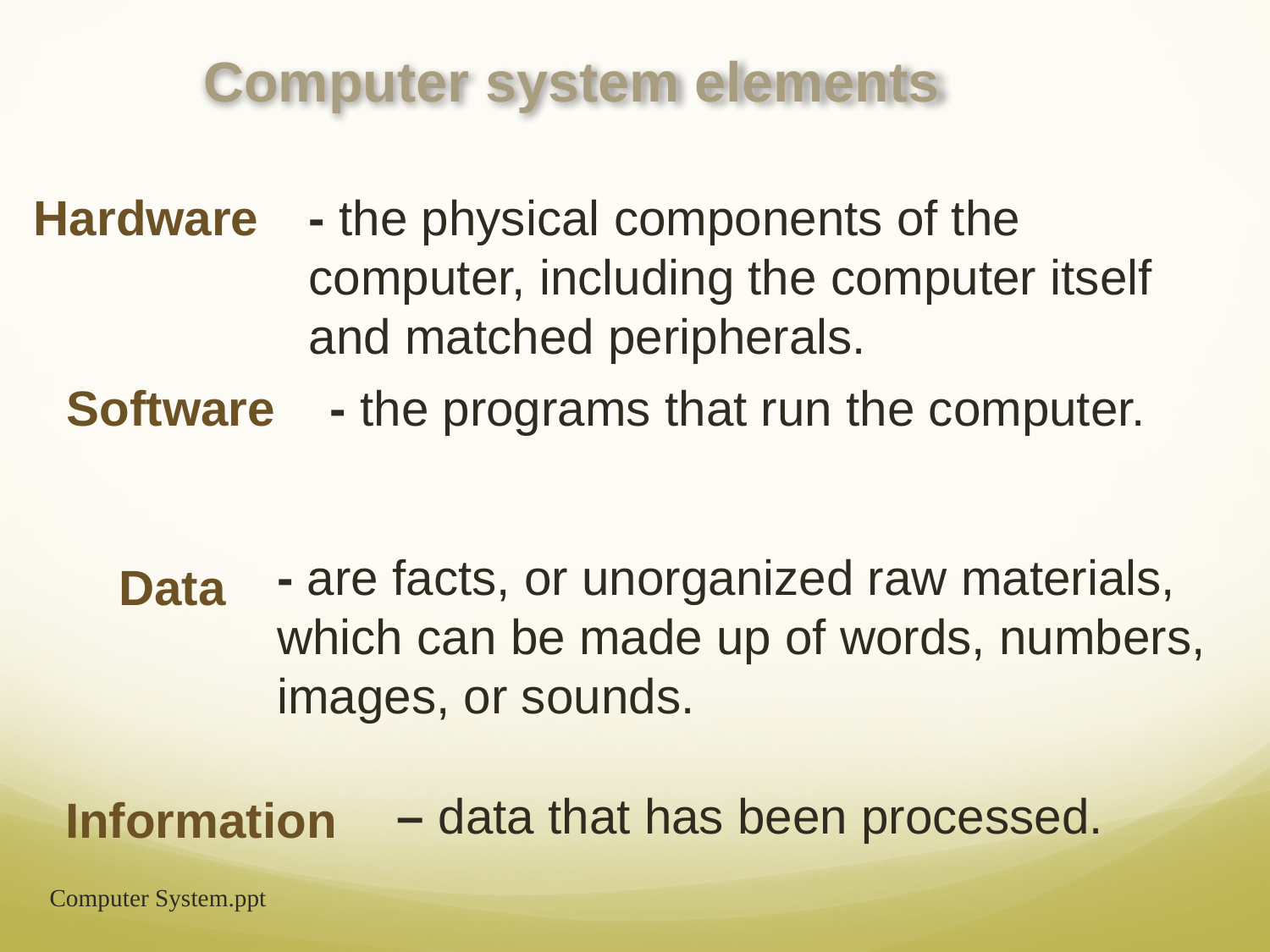

Computer system elements
Hardware
- the physical components of the computer, including the computer itself and matched peripherals.
Software
- the programs that run the computer.
- are facts, or unorganized raw materials, which can be made up of words, numbers, images, or sounds.
Data
– data that has been processed.
Information
Computer System.ppt